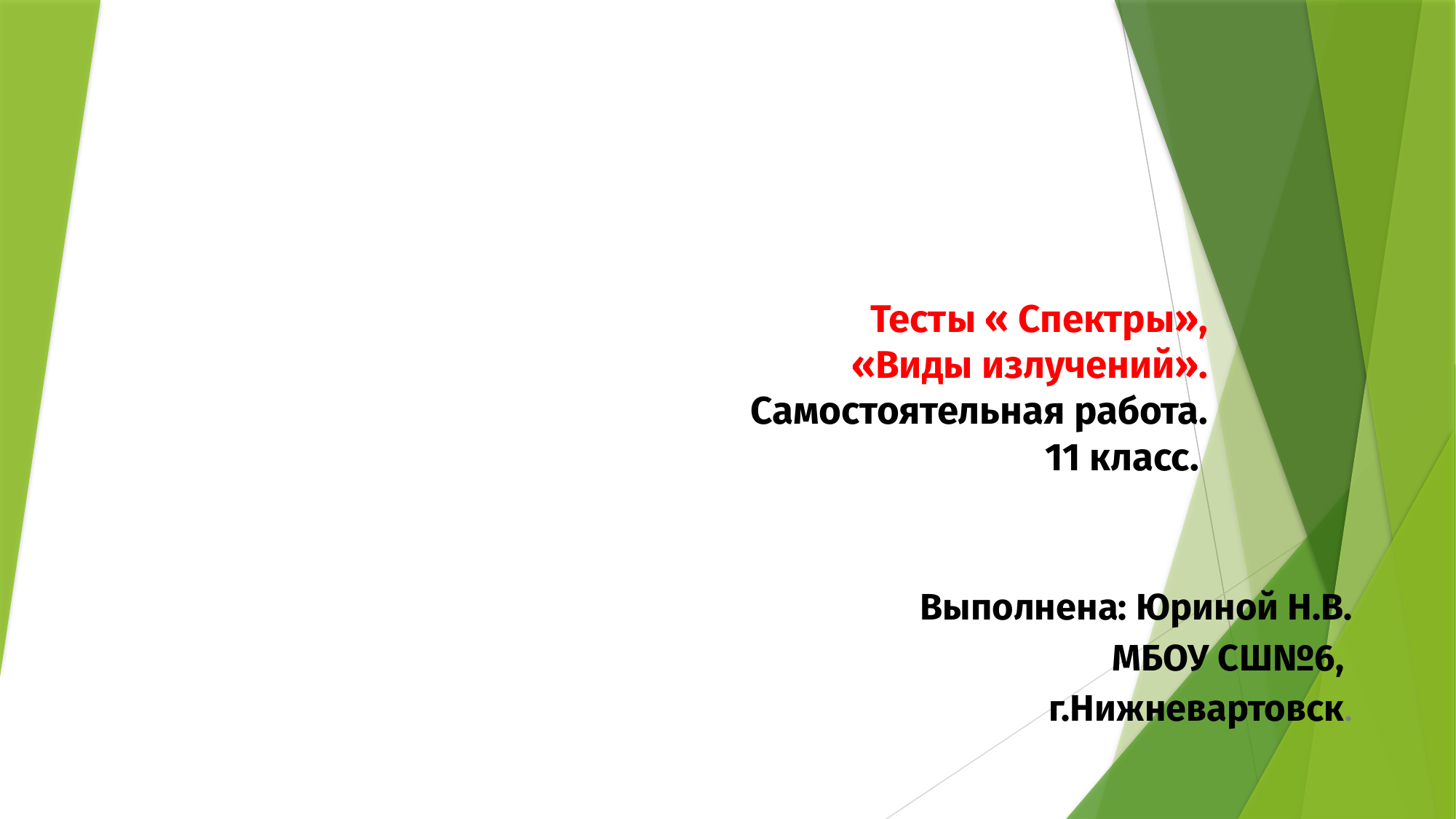

# Тесты « Спектры», «Виды излучений». Самостоятельная работа. 11 класс.
 Выполнена: Юриной Н.В.
МБОУ СШ№6,
г.Нижневартовск.